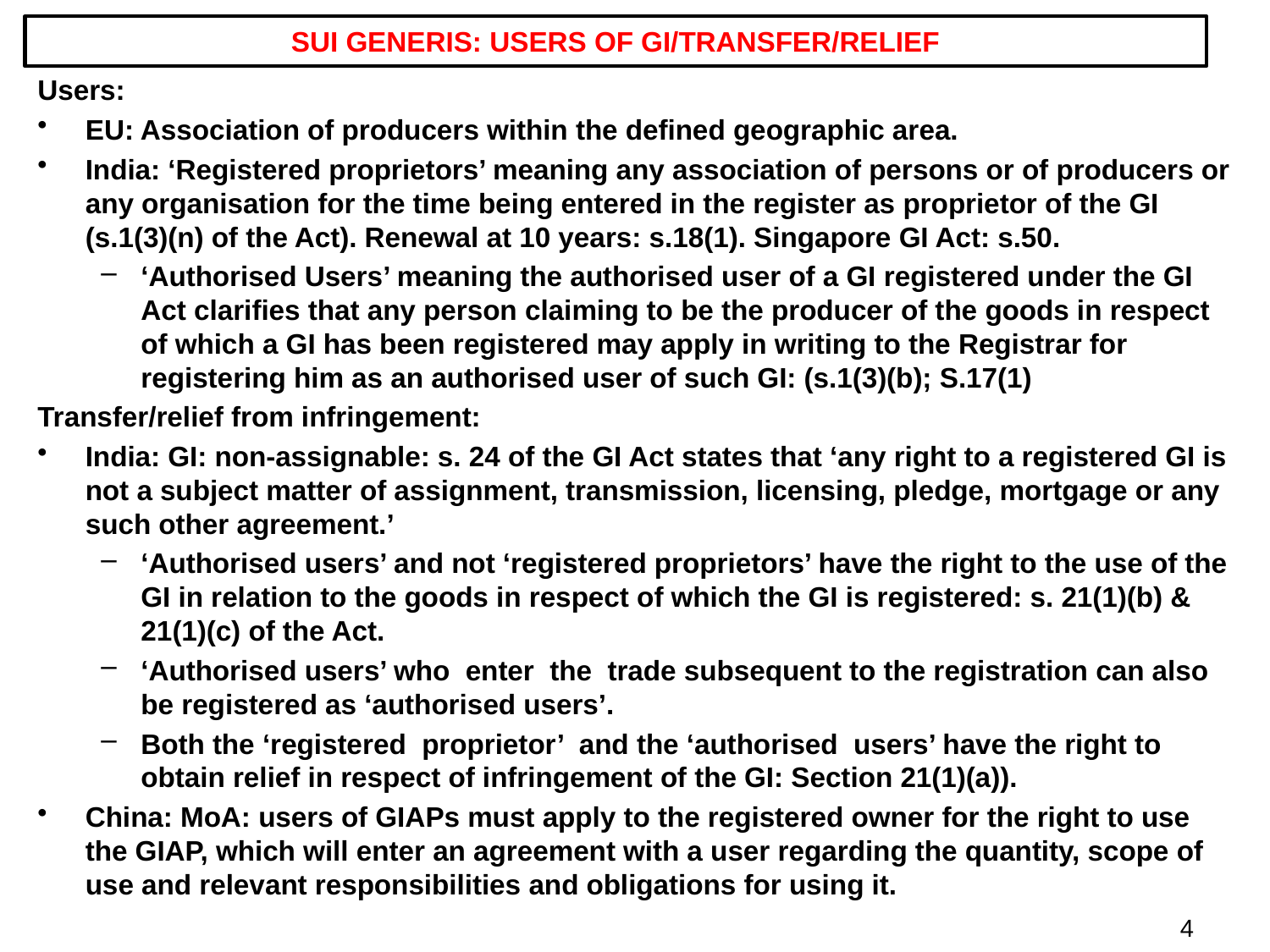

SUI GENERIS: USERS OF GI/TRANSFER/RELIEF
Users:
EU: Association of producers within the defined geographic area.
India: ‘Registered proprietors’ meaning any association of persons or of producers or any organisation for the time being entered in the register as proprietor of the GI (s.1(3)(n) of the Act). Renewal at 10 years: s.18(1). Singapore GI Act: s.50.
‘Authorised Users’ meaning the authorised user of a GI registered under the GI Act clarifies that any person claiming to be the producer of the goods in respect of which a GI has been registered may apply in writing to the Registrar for registering him as an authorised user of such GI: (s.1(3)(b); S.17(1)
Transfer/relief from infringement:
India: GI: non-assignable: s. 24 of the GI Act states that ‘any right to a registered GI is not a subject matter of assignment, transmission, licensing, pledge, mortgage or any such other agreement.’
‘Authorised users’ and not ‘registered proprietors’ have the right to the use of the GI in relation to the goods in respect of which the GI is registered: s. 21(1)(b) & 21(1)(c) of the Act.
‘Authorised users’ who  enter  the  trade subsequent to the registration can also be registered as ‘authorised users’.
Both the ‘registered  proprietor’  and the ‘authorised  users’ have the right to obtain relief in respect of infringement of the GI: Section 21(1)(a)).
China: MoA: users of GIAPs must apply to the registered owner for the right to use the GIAP, which will enter an agreement with a user regarding the quantity, scope of use and relevant responsibilities and obligations for using it.

4